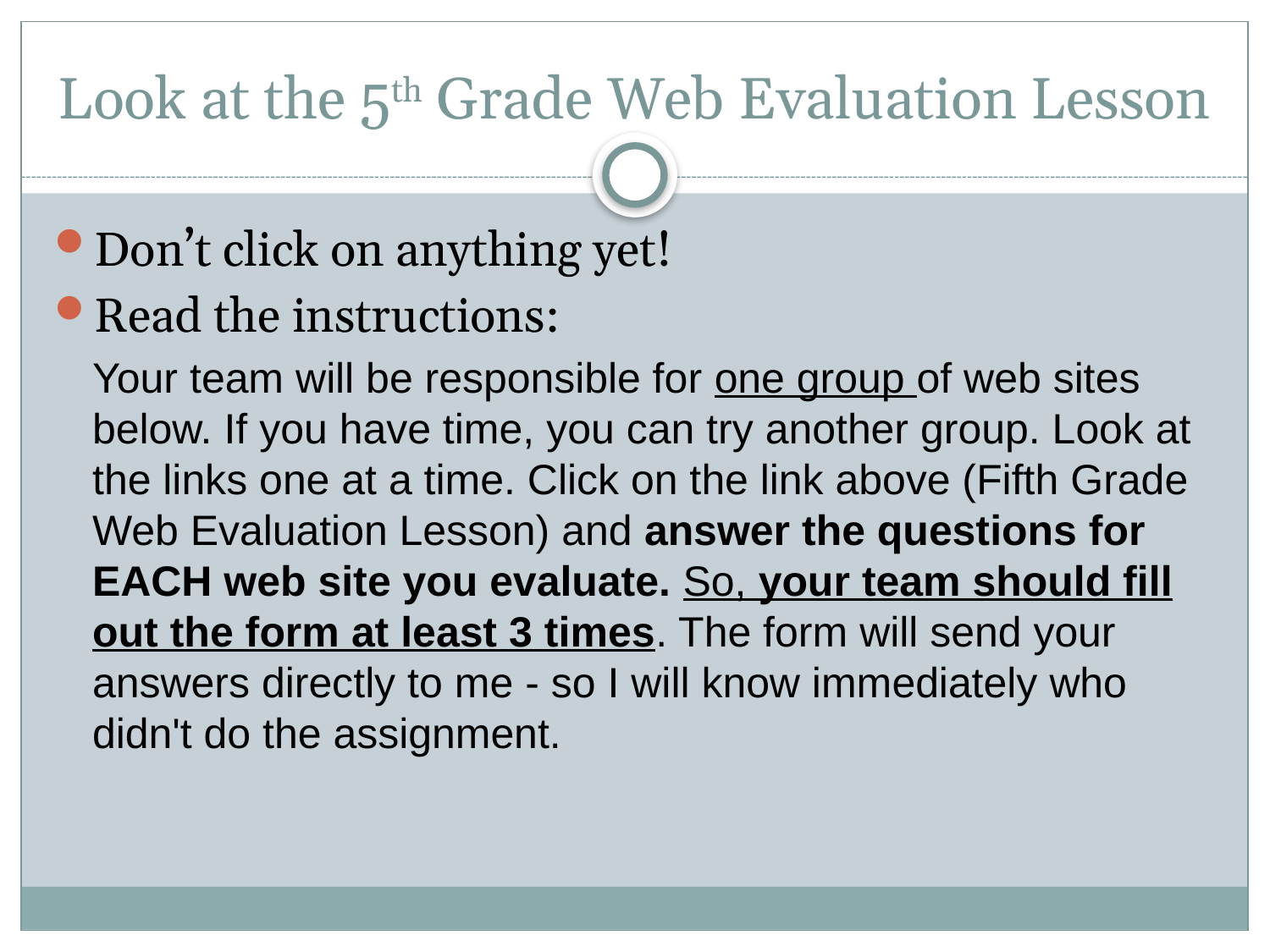

# Look at the 5th Grade Web Evaluation Lesson
Don’t click on anything yet!
Read the instructions:
	Your team will be responsible for one group of web sites below. If you have time, you can try another group. Look at the links one at a time. Click on the link above (Fifth Grade Web Evaluation Lesson) and answer the questions for EACH web site you evaluate. So, your team should fill out the form at least 3 times. The form will send your answers directly to me - so I will know immediately who didn't do the assignment.